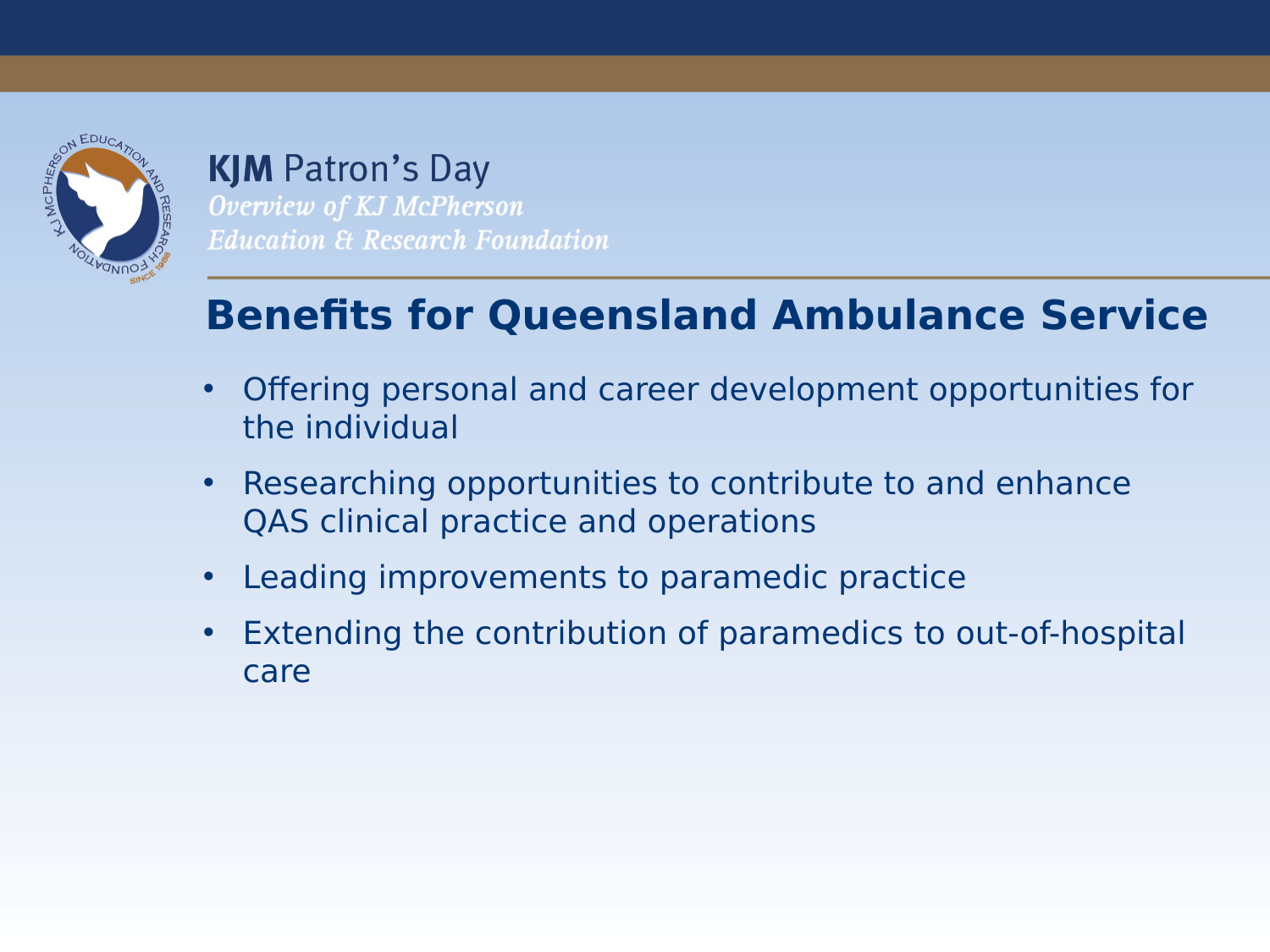

Benefits for Queensland Ambulance Service
Offering personal and career development opportunities for the individual
Researching opportunities to contribute to and enhance QAS clinical practice and operations
Leading improvements to paramedic practice
Extending the contribution of paramedics to out-of-hospital care